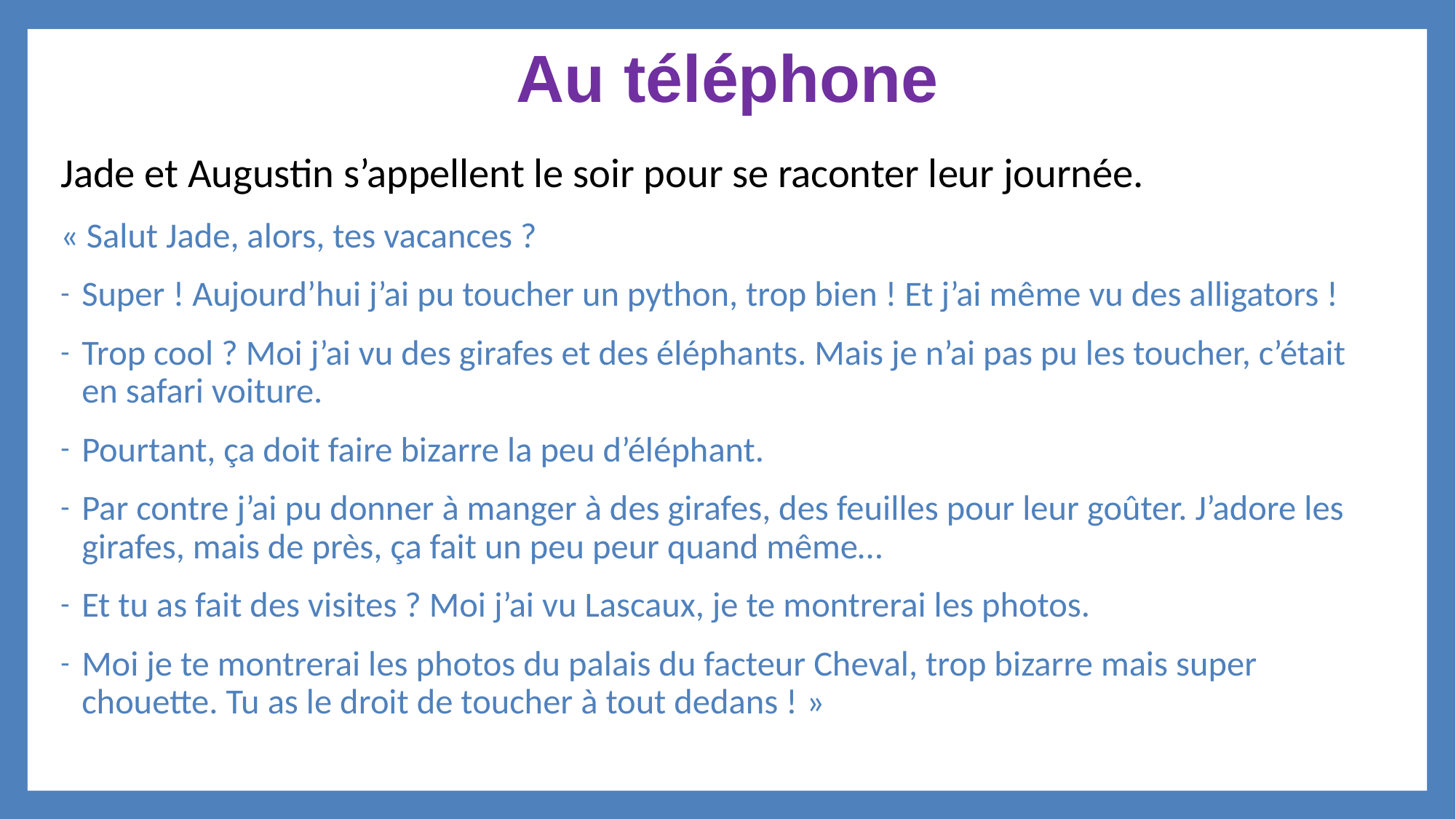

# Au téléphone
Jade et Augustin s’appellent le soir pour se raconter leur journée.
« Salut Jade, alors, tes vacances ?
Super ! Aujourd’hui j’ai pu toucher un python, trop bien ! Et j’ai même vu des alligators !
Trop cool ? Moi j’ai vu des girafes et des éléphants. Mais je n’ai pas pu les toucher, c’était en safari voiture.
Pourtant, ça doit faire bizarre la peu d’éléphant.
Par contre j’ai pu donner à manger à des girafes, des feuilles pour leur goûter. J’adore les girafes, mais de près, ça fait un peu peur quand même…
Et tu as fait des visites ? Moi j’ai vu Lascaux, je te montrerai les photos.
Moi je te montrerai les photos du palais du facteur Cheval, trop bizarre mais super chouette. Tu as le droit de toucher à tout dedans ! »